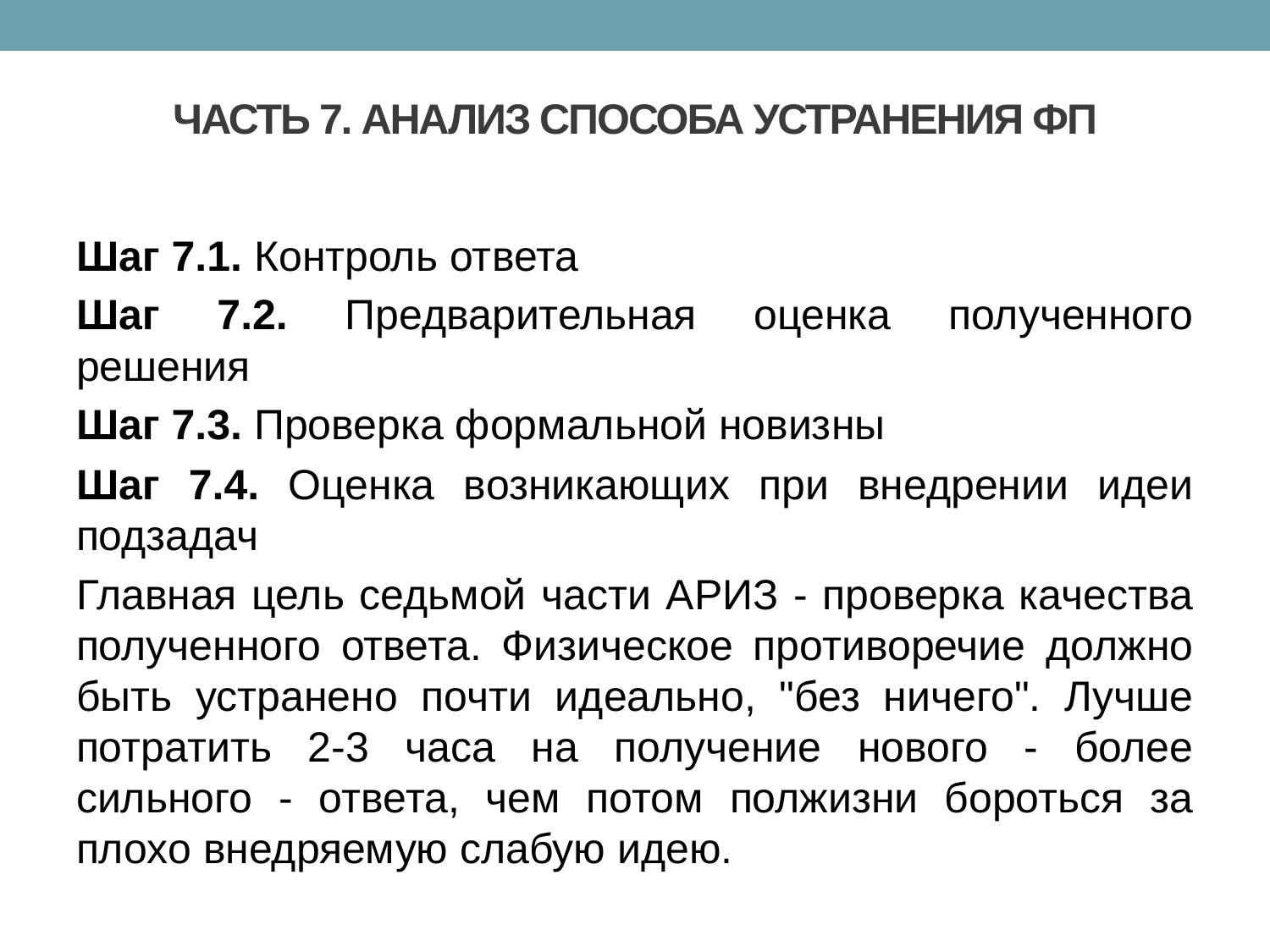

# ЧАСТЬ 7. АНАЛИЗ СПОСОБА УСТРАНЕНИЯ ФП
Шаг 7.1. Контроль ответа
Шаг 7.2. Предварительная оценка полученного решения
Шаг 7.3. Проверка формальной новизны
Шаг 7.4. Оценка возникающих при внедрении идеи подзадач
Главная цель седьмой части АРИЗ - проверка качества полученного ответа. Физическое противоречие должно быть устранено почти идеально, "без ничего". Лучше потратить 2-3 часа на получение нового - более сильного - ответа, чем потом полжизни бороться за плохо внедряемую слабую идею.